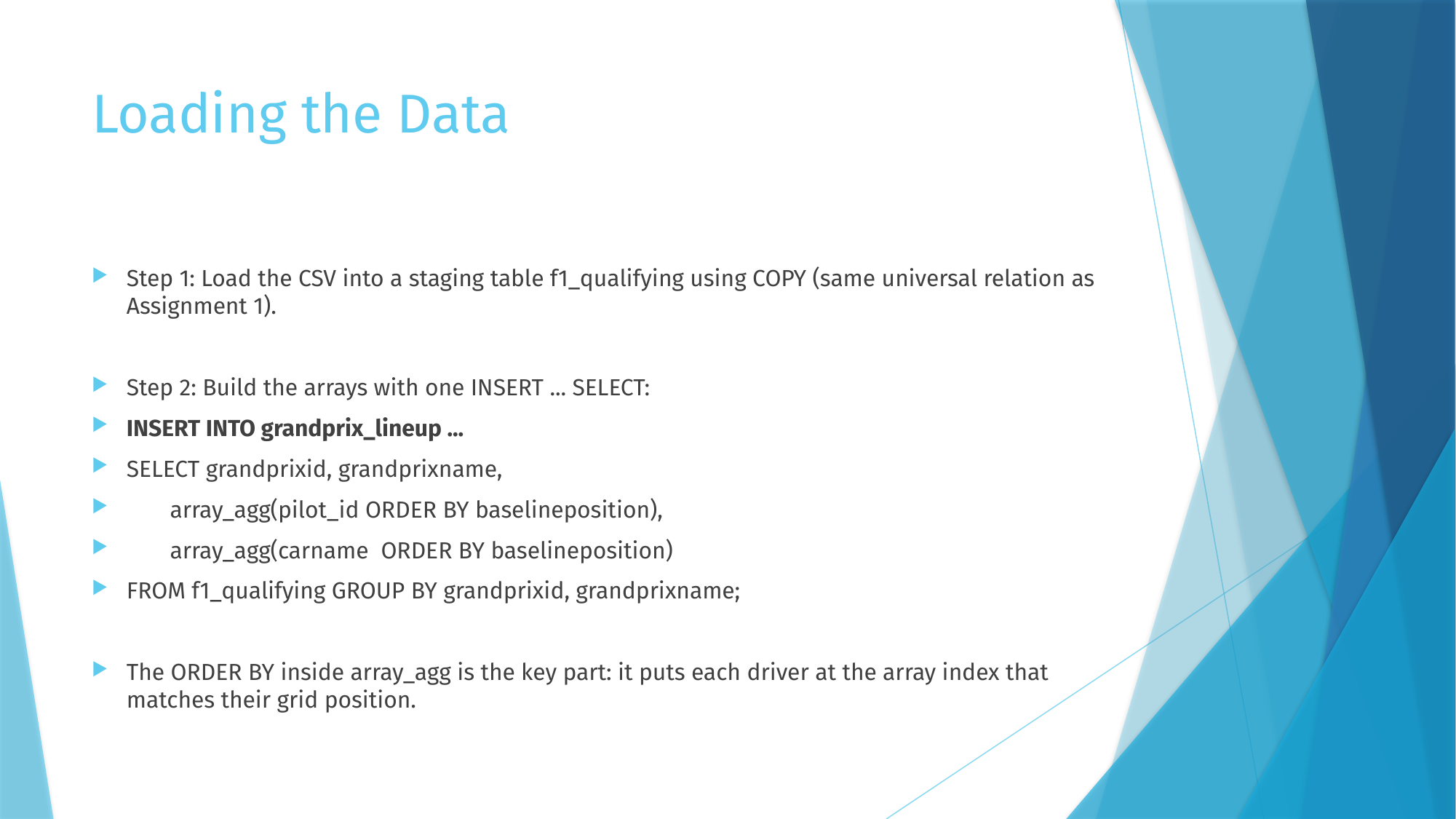

# Loading the Data
Step 1: Load the CSV into a staging table f1_qualifying using COPY (same universal relation as Assignment 1).

Step 2: Build the arrays with one INSERT ... SELECT:
INSERT INTO grandprix_lineup ...
SELECT grandprixid, grandprixname,
       array_agg(pilot_id ORDER BY baselineposition),
       array_agg(carname  ORDER BY baselineposition)
FROM f1_qualifying GROUP BY grandprixid, grandprixname;

The ORDER BY inside array_agg is the key part: it puts each driver at the array index that matches their grid position.